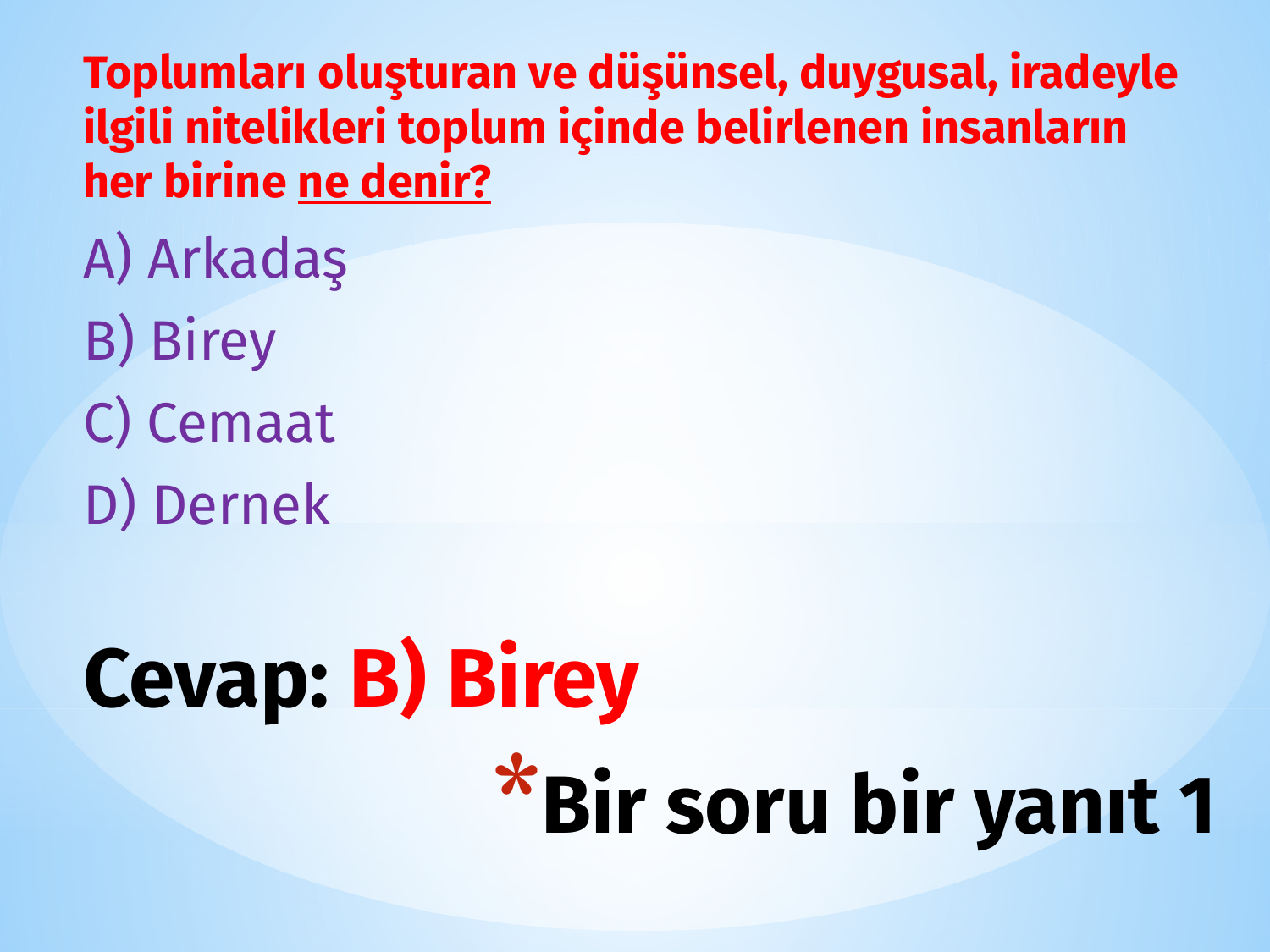

Toplumları oluşturan ve düşünsel, duygusal, iradeyle ilgili nitelikleri toplum içinde belirlenen insanların her birine ne denir?
A) Arkadaş
B) Birey
C) Cemaat
D) Dernek

Cevap: B) Birey

# Bir soru bir yanıt 1